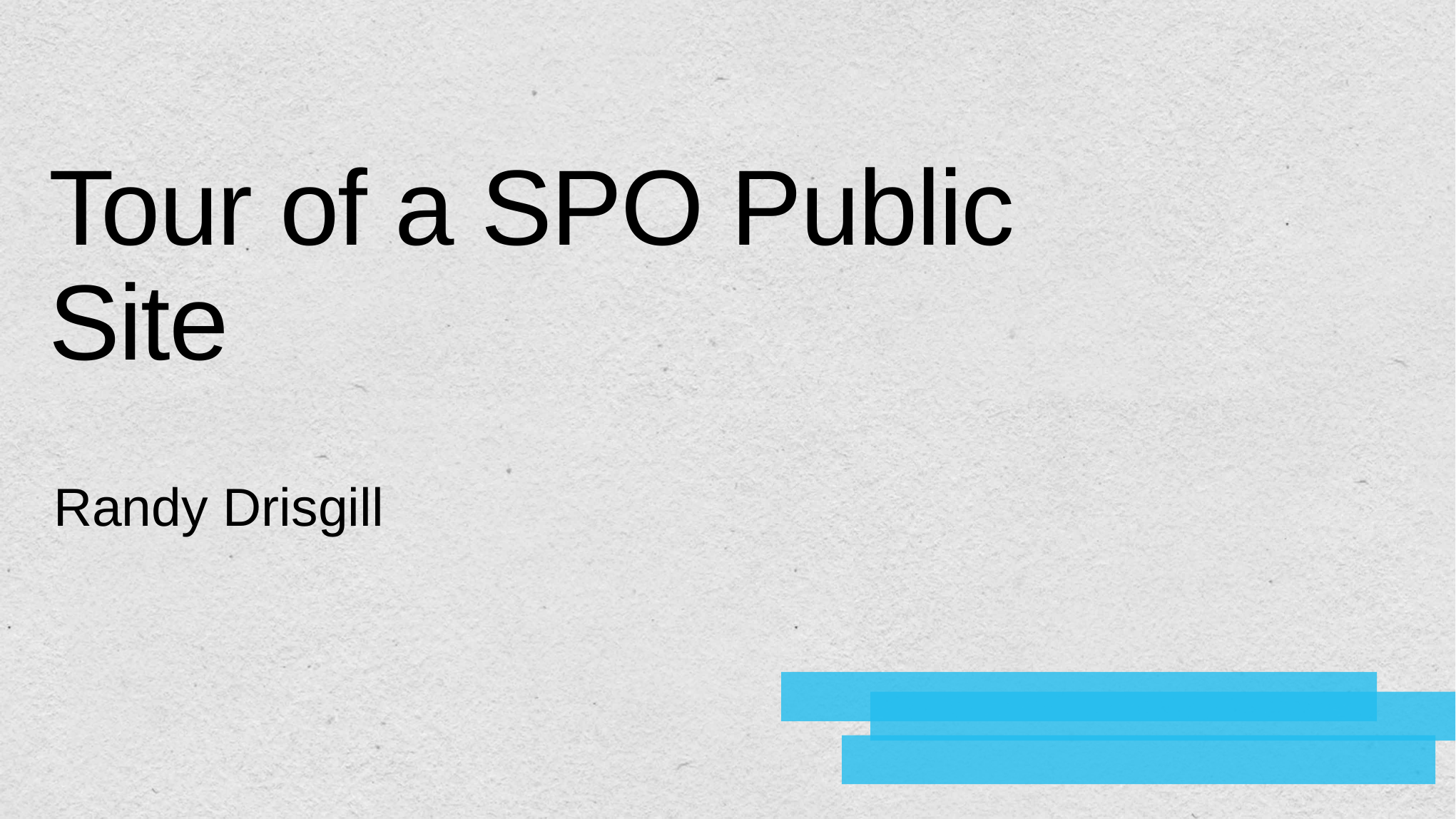

# Tour of a SPO Public Site
Randy Drisgill